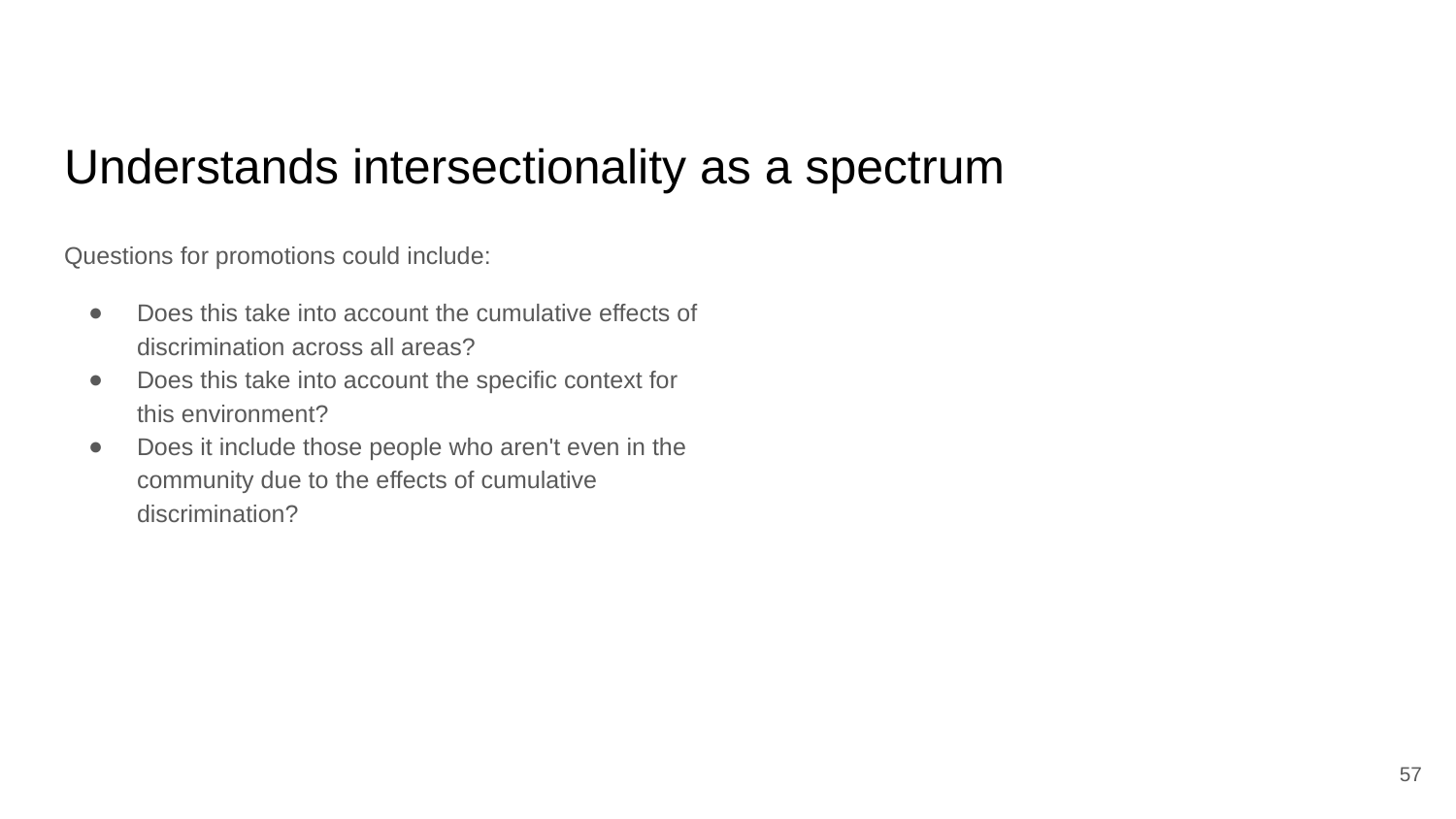

# Understands intersectionality as a spectrum
Questions for promotions could include:
Does this take into account the cumulative effects of discrimination across all areas?
Does this take into account the specific context for this environment?
Does it include those people who aren't even in the community due to the effects of cumulative discrimination?

57